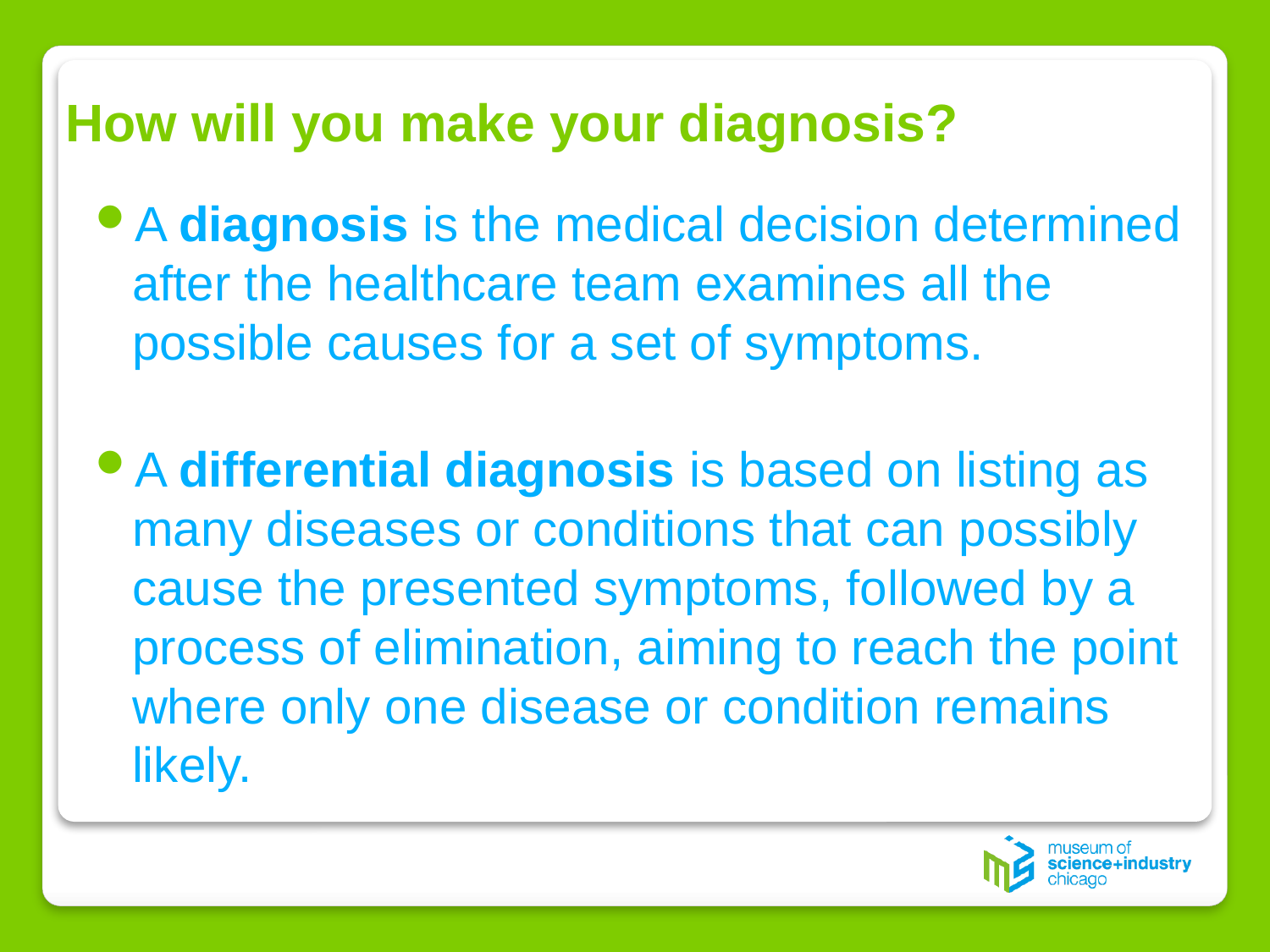

# How will you make your diagnosis?
A diagnosis is the medical decision determined after the healthcare team examines all the possible causes for a set of symptoms.

A differential diagnosis is based on listing as many diseases or conditions that can possibly cause the presented symptoms, followed by a process of elimination, aiming to reach the point where only one disease or condition remains likely.